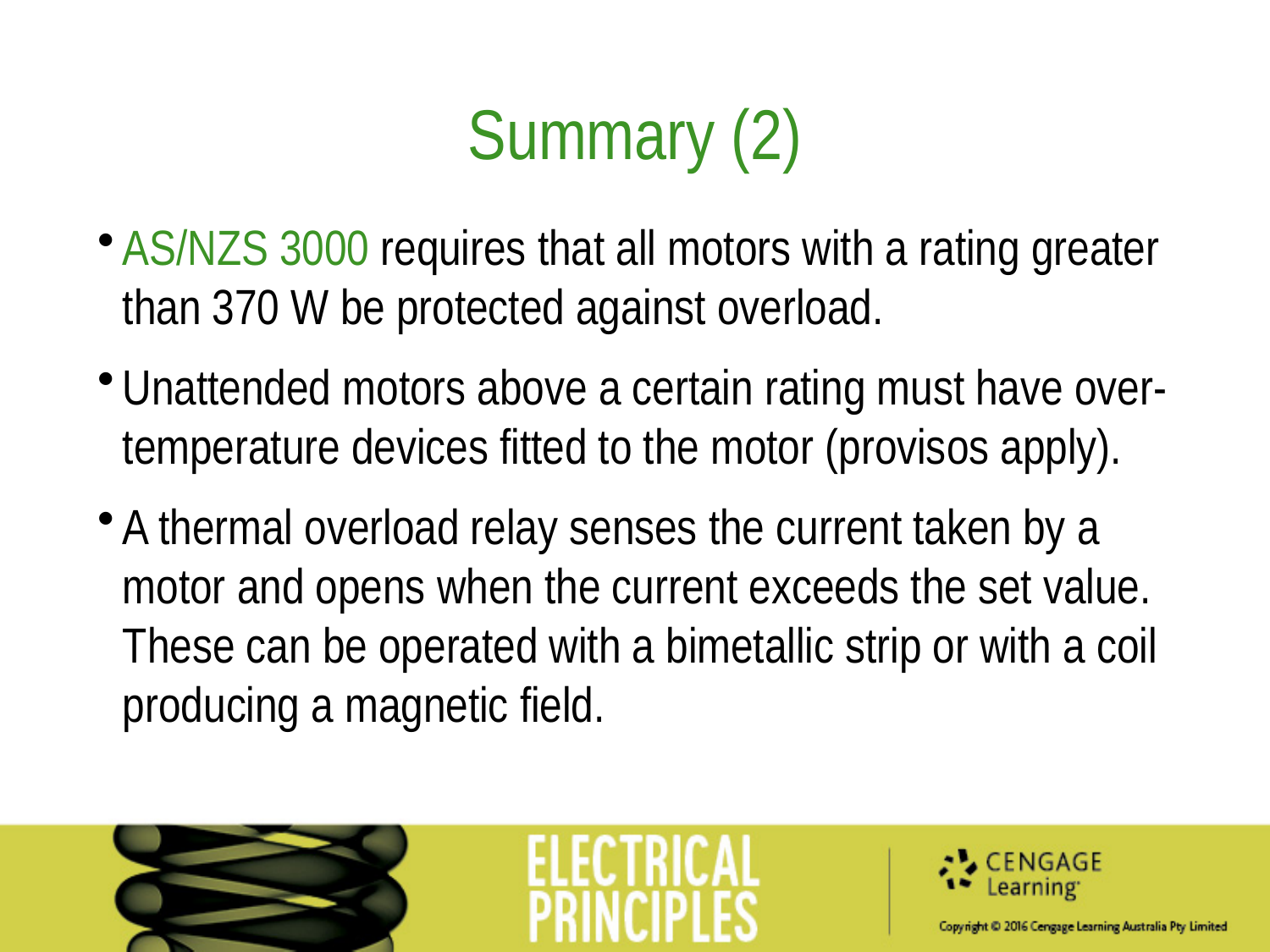

Summary (2)

AS/NZS 3000 requires that all motors with a rating greater than 370 W be protected against overload.
Unattended motors above a certain rating must have over-temperature devices fitted to the motor (provisos apply).
A thermal overload relay senses the current taken by a motor and opens when the current exceeds the set value. These can be operated with a bimetallic strip or with a coil producing a magnetic field.